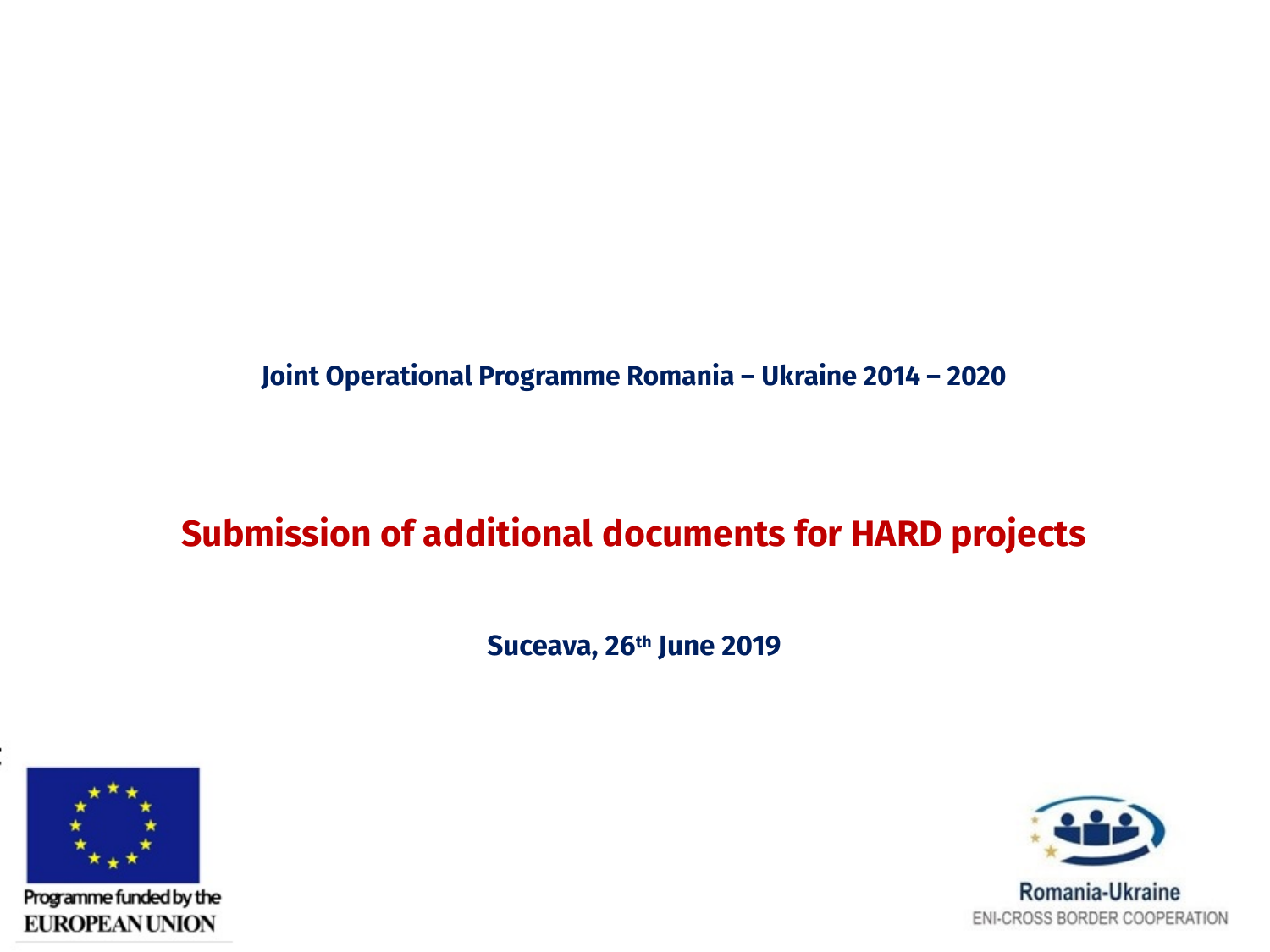

# Joint Operational Programme Romania – Ukraine 2014 – 2020 Submission of additional documents for HARD projects Suceava, 26th June 2019